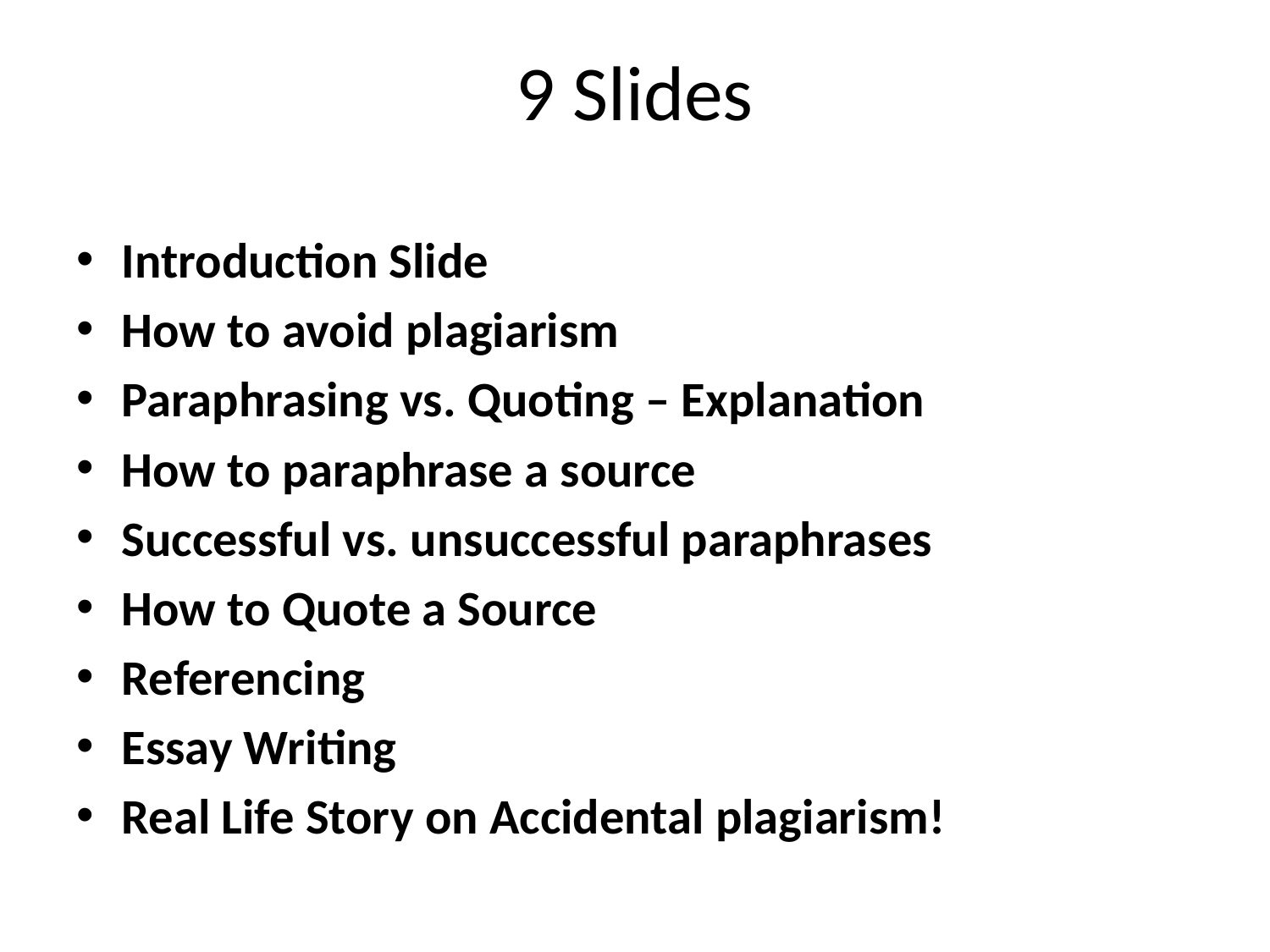

# 9 Slides
Introduction Slide
How to avoid plagiarism
Paraphrasing vs. Quoting – Explanation
How to paraphrase a source
Successful vs. unsuccessful paraphrases
How to Quote a Source
Referencing
Essay Writing
Real Life Story on Accidental plagiarism!